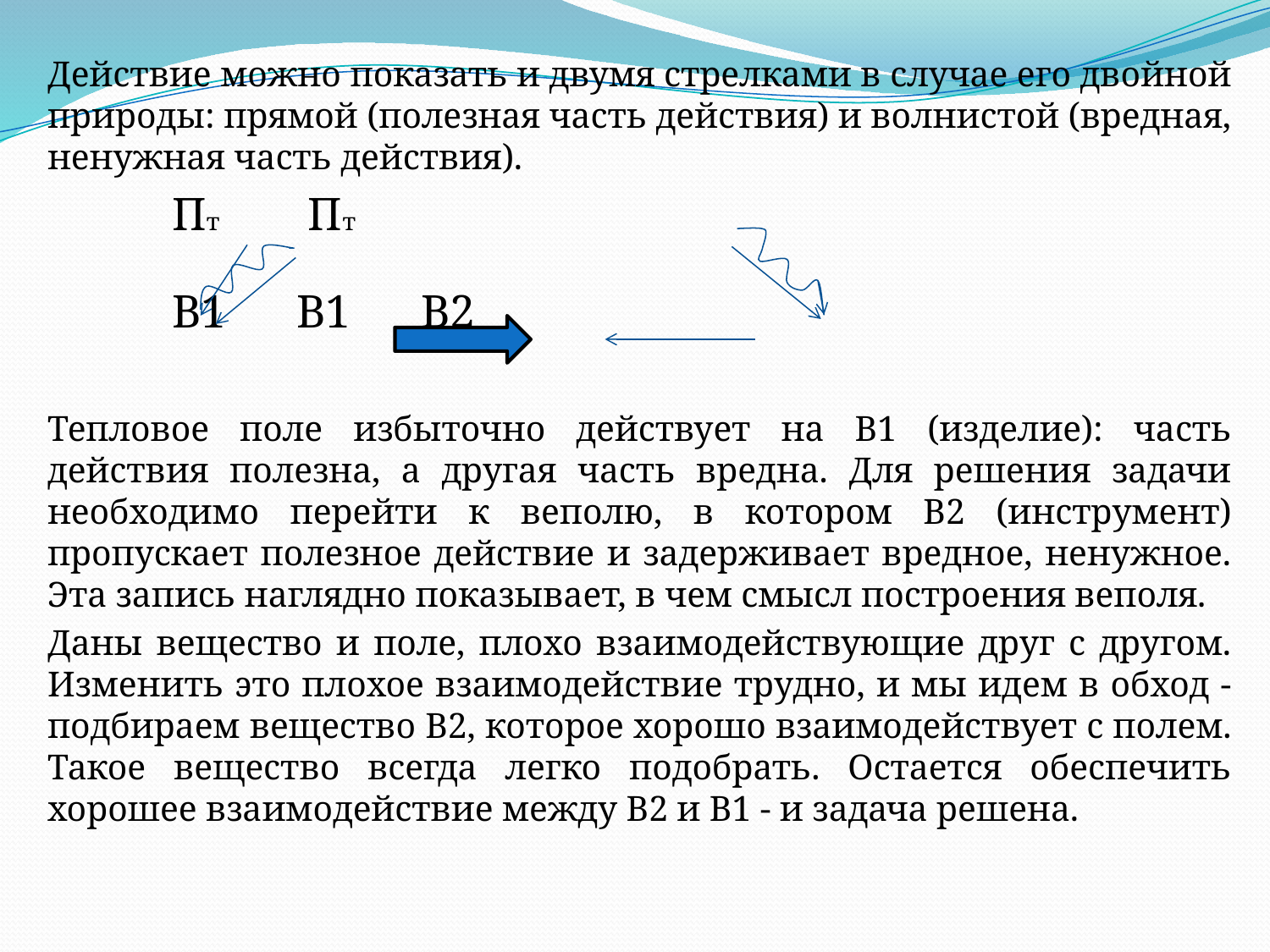

Действие можно показать и двумя стрелками в случае его двойной природы: прямой (полезная часть действия) и волнистой (вредная, ненужная часть действия).
		Пт			 Пт

	В1			В1		В2

Тепловое поле избыточно действует на B1 (изделие): часть действия полезна, а другая часть вредна. Для решения задачи необходимо перейти к веполю, в котором B2 (инструмент) пропускает полезное действие и задерживает вредное, ненужное. Эта запись наглядно показывает, в чем смысл построения веполя.
Даны вещество и поле, плохо взаимодействующие друг с другом. Изменить это плохое взаимодействие трудно, и мы идем в обход - подбираем вещество B2, которое хорошо взаимодействует с полем. Такое вещество всегда легко подобрать. Остается обеспечить хорошее взаимодействие между B2 и B1 - и задача решена.